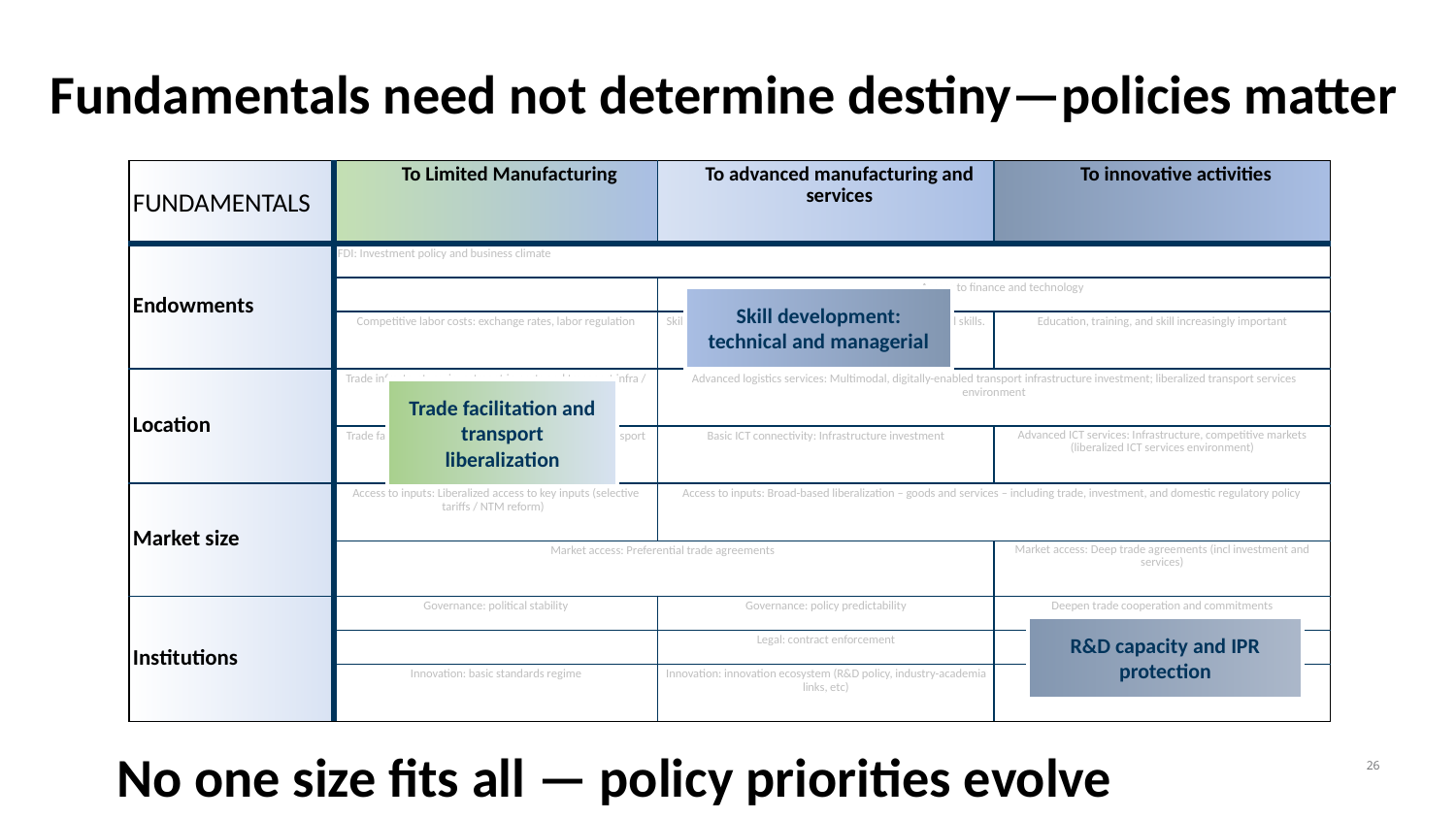

# Fundamentals need not determine destiny—policies matter
| FUNDAMENTALS | To Limited Manufacturing | To advanced manufacturing and services | To innovative activities |
| --- | --- | --- | --- |
| Endowments | FDI: Investment policy and business climate |  |  |
|  |  | Access to finance and technology |  |
|  | Competitive labor costs: exchange rates, labor regulation | Skills: Education, Technical / vocational training, managerial skills. | Education, training, and skill increasingly important |
| Location | Trade infrastructure: investment in ports and transport infra / customs reform | Advanced logistics services: Multimodal, digitally-enabled transport infrastructure investment; liberalized transport services environment |  |
|  | Trade facilitation complemented by liberalization of transport and distribution services | Basic ICT connectivity: Infrastructure investment | Advanced ICT services: Infrastructure, competitive markets (liberalized ICT services environment) |
| Market size | Access to inputs: Liberalized access to key inputs (selective tariffs / NTM reform) | Access to inputs: Broad-based liberalization – goods and services – including trade, investment, and domestic regulatory policy |  |
|  | Market access: Preferential trade agreements |  | Market access: Deep trade agreements (incl investment and services) |
| Institutions | Governance: political stability | Governance: policy predictability | Deepen trade cooperation and commitments |
|  |  | Legal: contract enforcement | Legal: contract enforcement + IPR protection |
|  | Innovation: basic standards regime | Innovation: innovation ecosystem (R&D policy, industry-academia links, etc) | Creating an environment for continuous innovation |
Skill development: technical and managerial
Trade facilitation and transport liberalization
R&D capacity and IPR protection
No one size fits all — policy priorities evolve